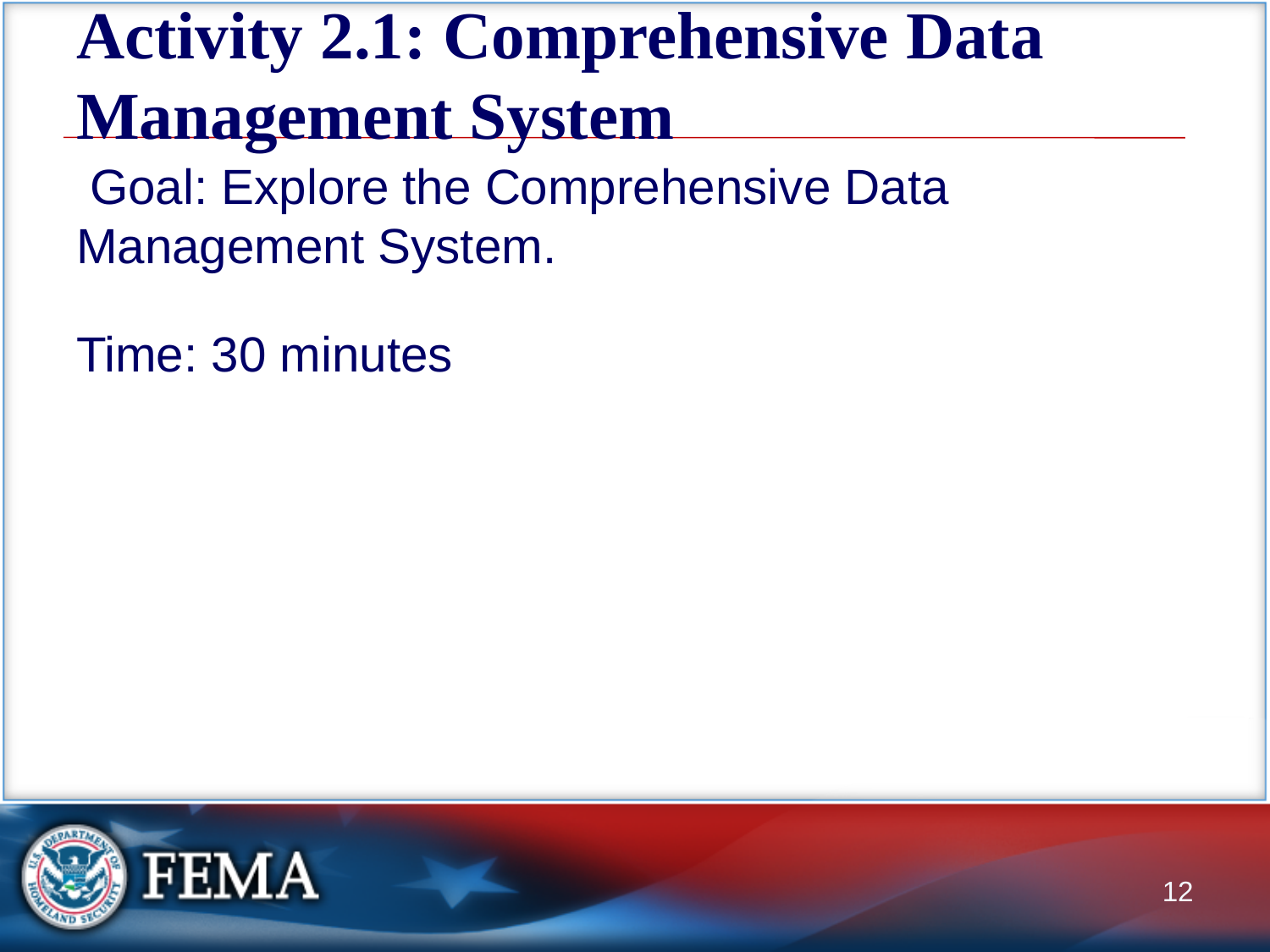

# Activity 2.1: Comprehensive Data Management System
 Goal: Explore the Comprehensive Data Management System.
Time: 30 minutes
12